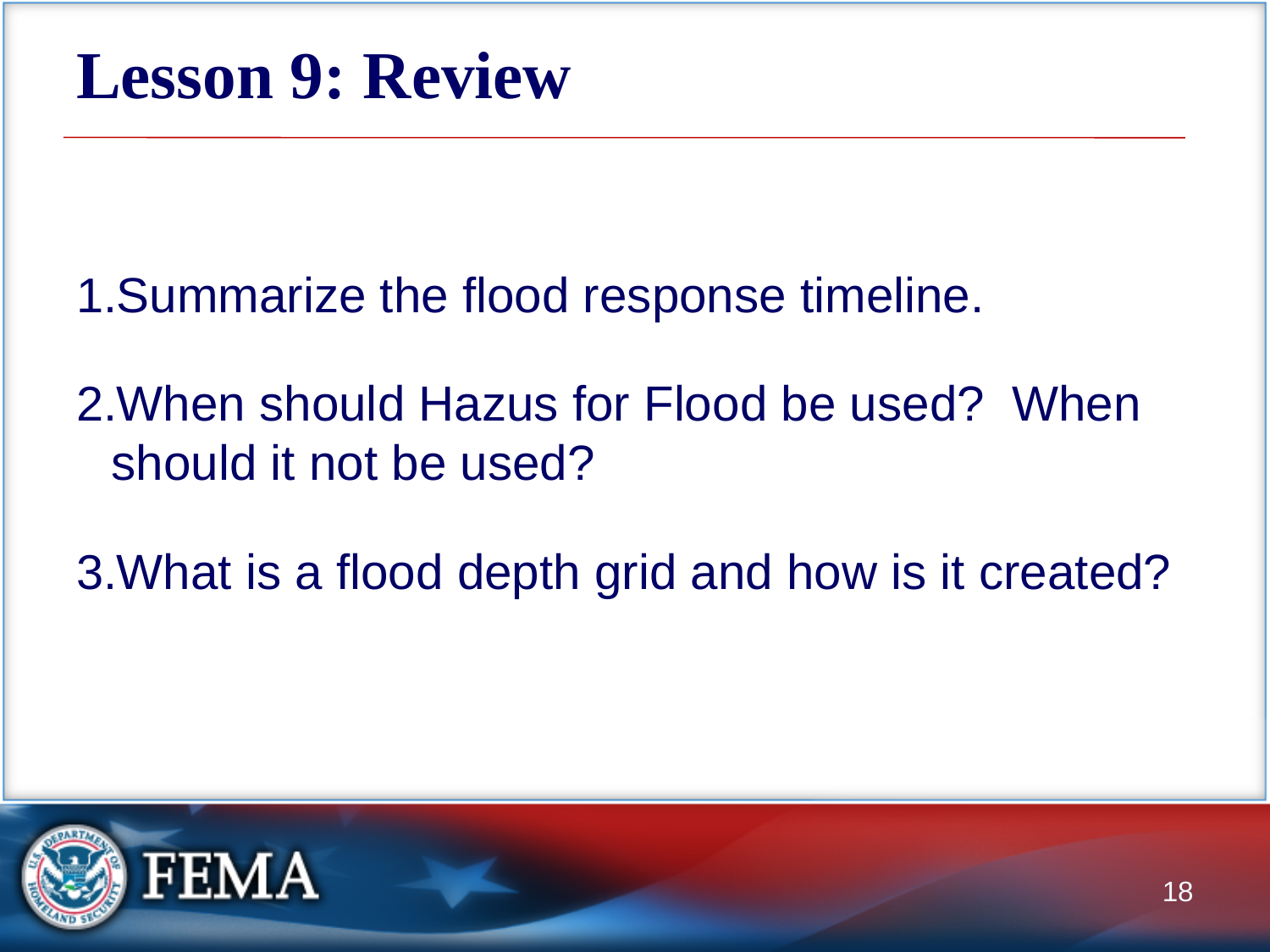

# Lesson 9: Review

Summarize the flood response timeline.
When should Hazus for Flood be used?  When should it not be used?
What is a flood depth grid and how is it created?
18